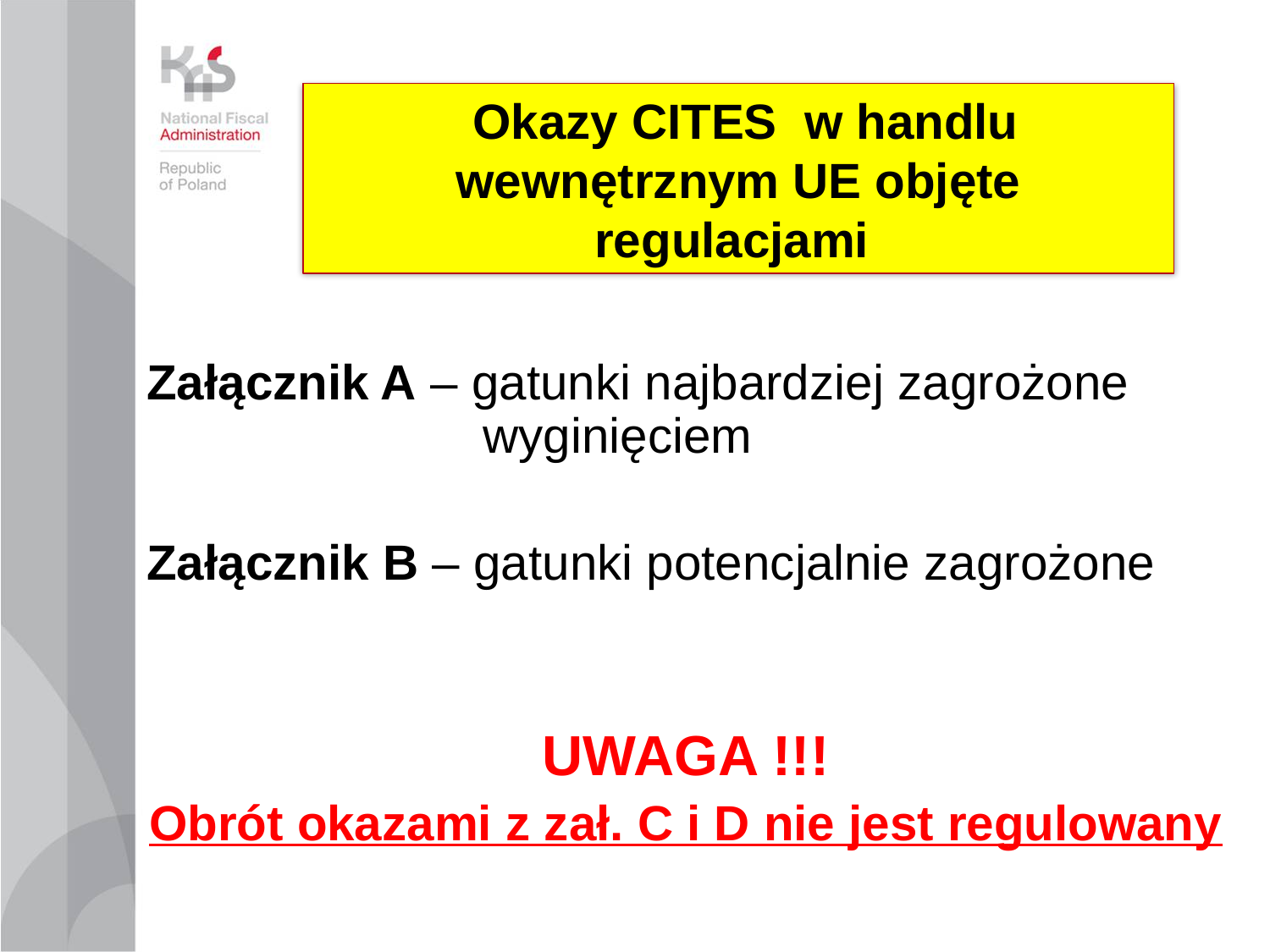

Okazy CITES  w handlu wewnętrznym UE objęte regulacjami
Załącznik A – gatunki najbardziej zagrożone
                     wyginięciem

Załącznik B – gatunki potencjalnie zagrożone

UWAGA !!!
Obrót okazami z zał. C i D nie jest regulowany